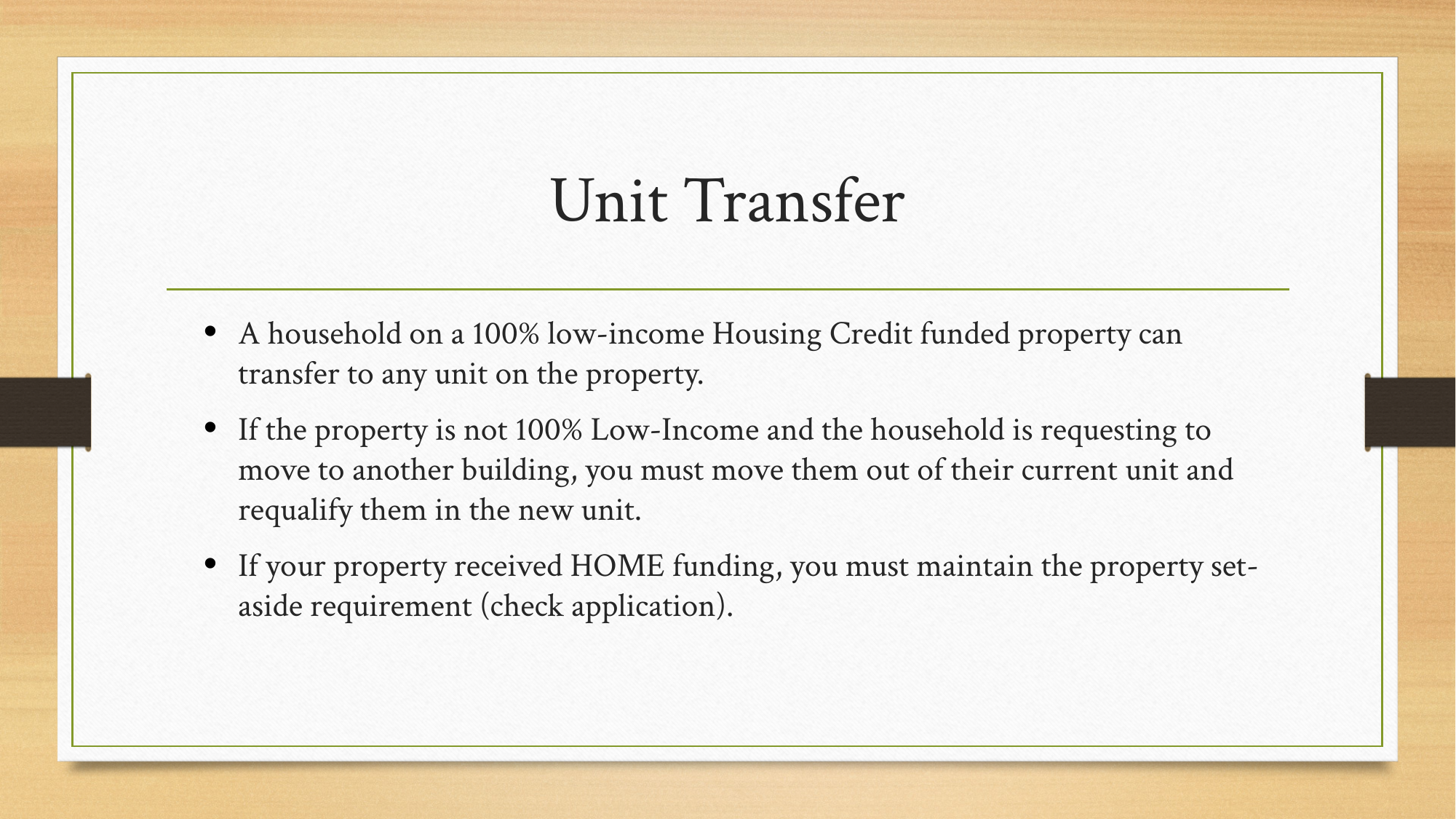

# Unit Transfer
A household on a 100% low-income Housing Credit funded property can transfer to any unit on the property.
If the property is not 100% Low-Income and the household is requesting to move to another building, you must move them out of their current unit and requalify them in the new unit.
If your property received HOME funding, you must maintain the property set-aside requirement (check application).